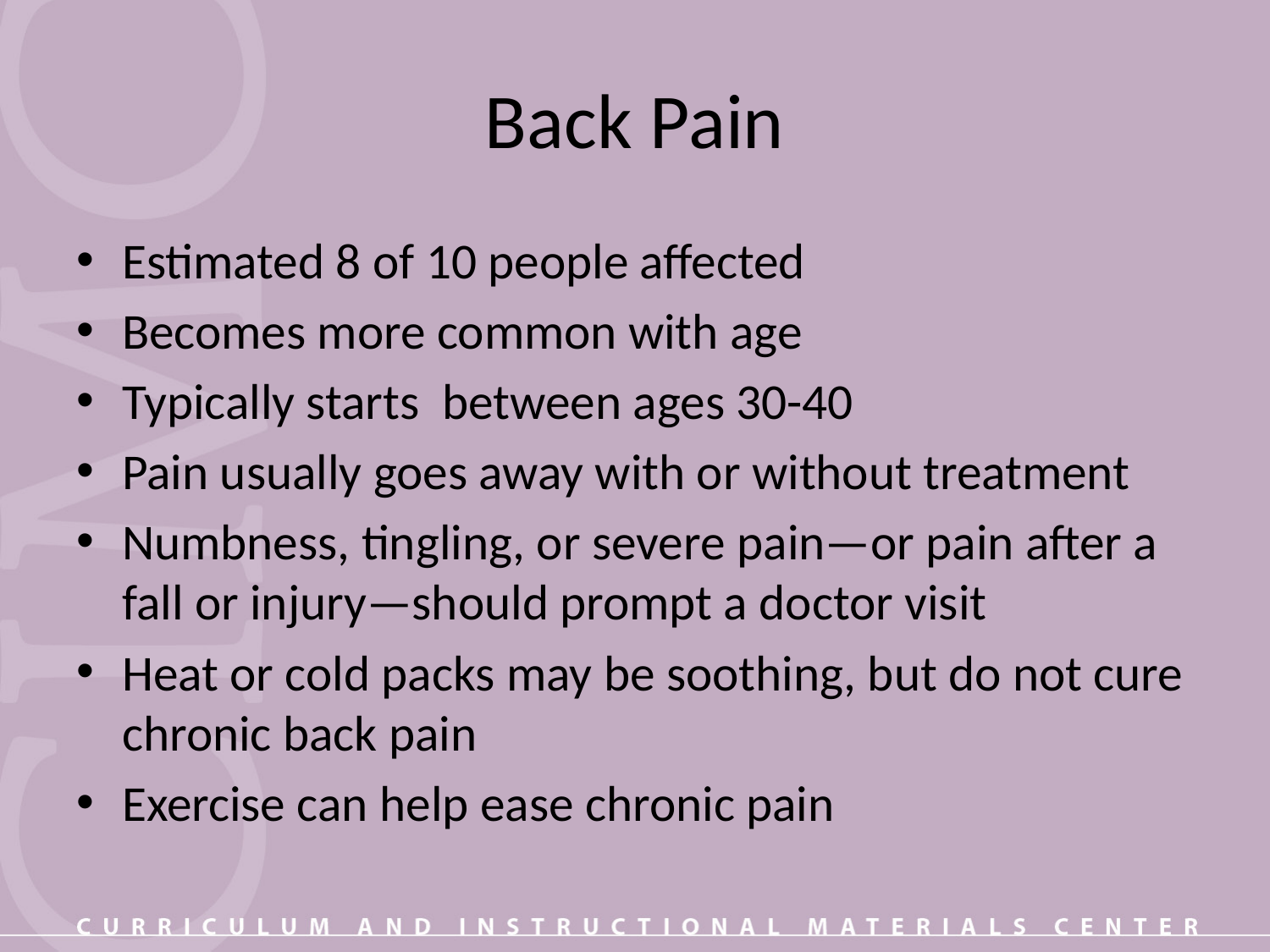

# Back Pain
Estimated 8 of 10 people affected
Becomes more common with age
Typically starts  between ages 30-40
Pain usually goes away with or without treatment
Numbness, tingling, or severe pain—or pain after a fall or injury—should prompt a doctor visit
Heat or cold packs may be soothing, but do not cure chronic back pain
Exercise can help ease chronic pain